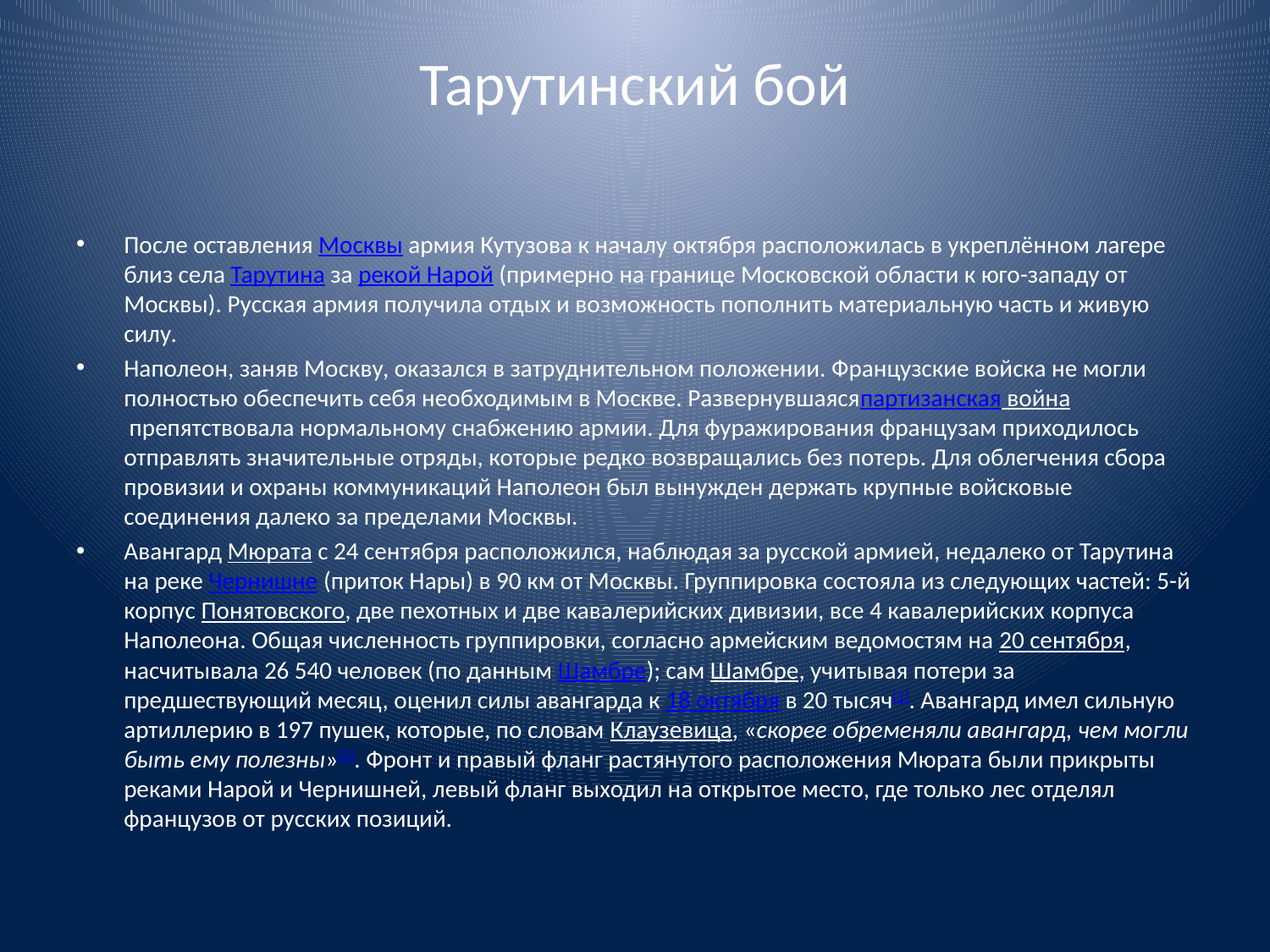

# Тарутинский бой
После оставления Москвы армия Кутузова к началу октября расположилась в укреплённом лагере близ села Тарутина за рекой Нарой (примерно на границе Московской области к юго-западу от Москвы). Русская армия получила отдых и возможность пополнить материальную часть и живую силу.
Наполеон, заняв Москву, оказался в затруднительном положении. Французские войска не могли полностью обеспечить себя необходимым в Москве. Развернувшаясяпартизанская война препятствовала нормальному снабжению армии. Для фуражирования французам приходилось отправлять значительные отряды, которые редко возвращались без потерь. Для облегчения сбора провизии и охраны коммуникаций Наполеон был вынужден держать крупные войсковые соединения далеко за пределами Москвы.
Авангард Мюрата с 24 сентября расположился, наблюдая за русской армией, недалеко от Тарутина на реке Чернишне (приток Нары) в 90 км от Москвы. Группировка состояла из следующих частей: 5-й корпус Понятовского, две пехотных и две кавалерийских дивизии, все 4 кавалерийских корпуса Наполеона. Общая численность группировки, согласно армейским ведомостям на 20 сентября, насчитывала 26 540 человек (по данным Шамбре); сам Шамбре, учитывая потери за предшествующий месяц, оценил силы авангарда к 18 октября в 20 тысяч[1]. Авангард имел сильную артиллерию в 197 пушек, которые, по словам Клаузевица, «скорее обременяли авангард, чем могли быть ему полезны»[2]. Фронт и правый фланг растянутого расположения Мюрата были прикрыты реками Нарой и Чернишней, левый фланг выходил на открытое место, где только лес отделял французов от русских позиций.